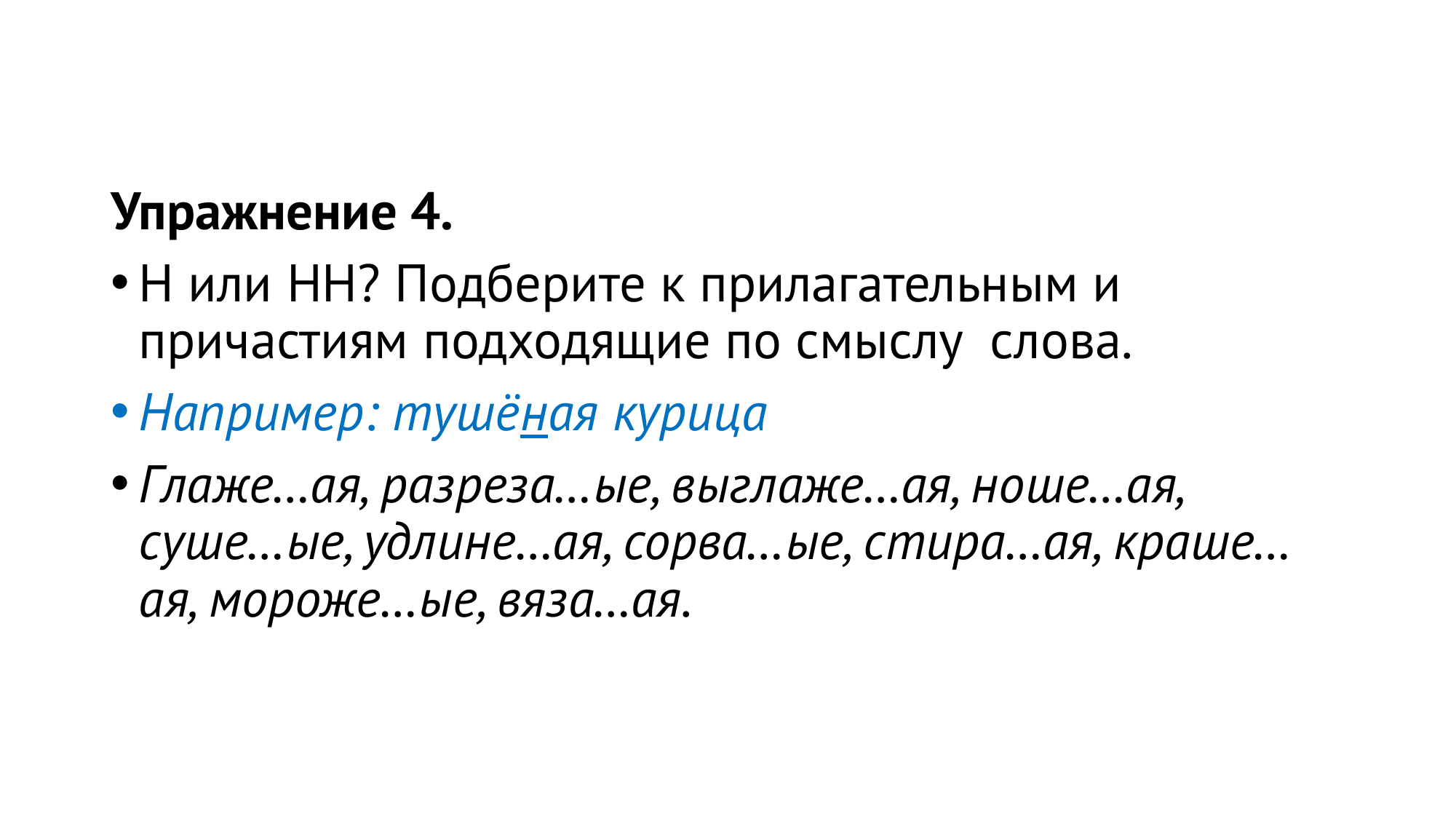

Упражнение 4.
Н или НН? Подберите к прилагательным и причастиям подходящие по смыслу  слова.
Например: тушёная курица
Глаже…ая, разреза…ые, выглаже…ая, ноше…ая, суше…ые, удлине…ая, сорва…ые, стира…ая, краше…ая, мороже…ые, вяза…ая.